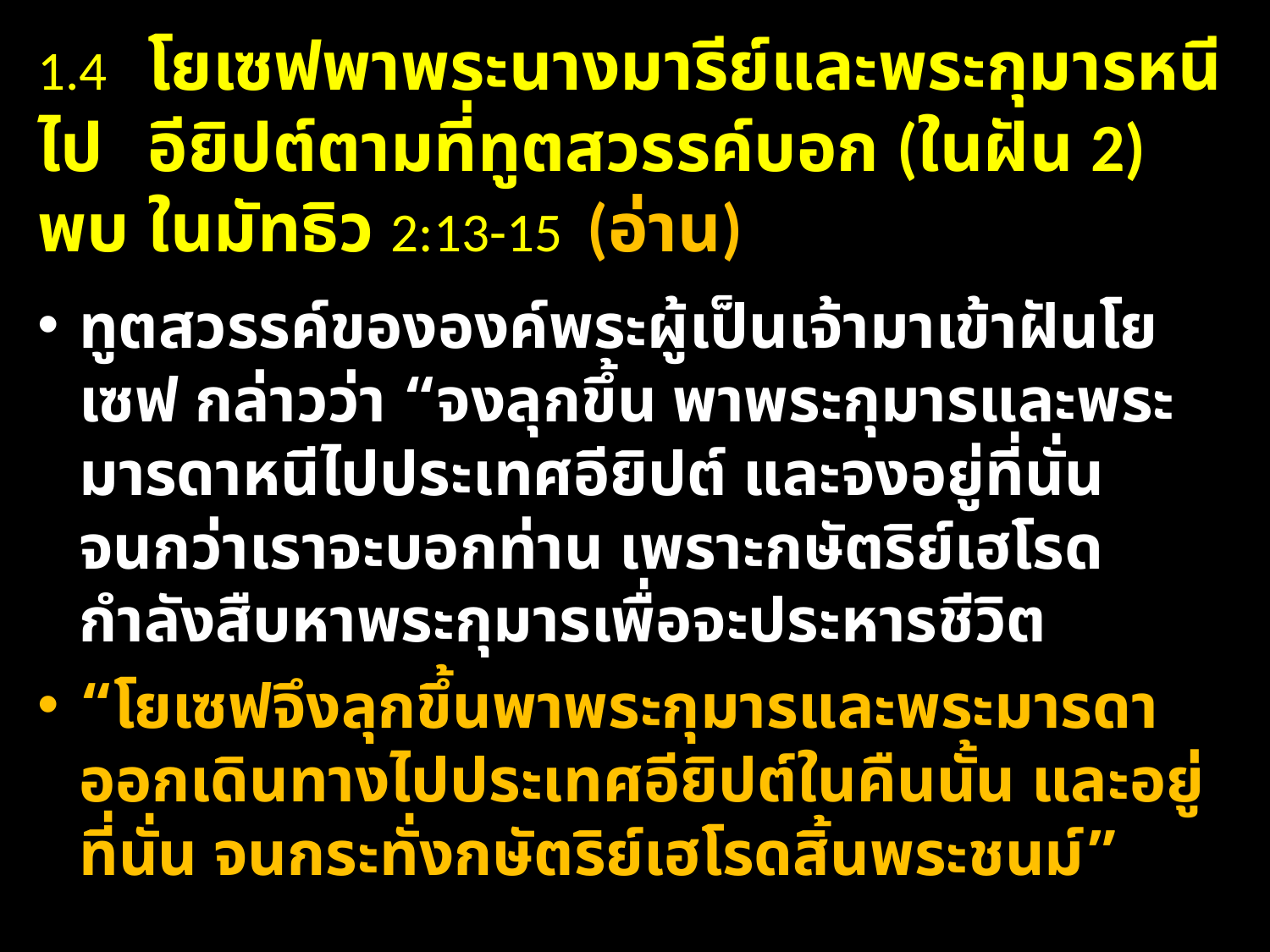

1.4 	โยเซฟพาพระนางมารีย์และพระกุมารหนีไป	อียิปต์ตามที่ทูตสวรรค์บอก (ในฝัน 2) พบ	ในมัทธิว 2:13-15  (อ่าน)
ทูต​สวรรค์​ของ​องค์​พระ​ผู้​เป็น​เจ้า​มา​เข้า​ฝัน​โย​เซฟ กล่าว​ว่า “จง​ลุก​ขึ้น พา​พระ​กุมาร​และ​พระ​มารดา​หนี​ไป​ประเทศ​อียิปต์ และ​จง​อยู่​ที่นั่น​จนกว่า​เรา​จะ​บอก​ท่าน เพราะ​กษัตริย์​เฮ​โร​ด​กำลัง​สืบหา​พระ​กุมาร​เพื่อ​จะ​ประหาร​ชีวิต
“โย​เซฟ​จึง​ลุก​ขึ้น​พา​พระ​กุมาร​และ​พระ​มารดา​ออก​เดินทาง​ไป​ประเทศ​อียิปต์​ใน​คืน​นั้น และ​อยู่​ที่นั่น จน​กระ​ทั่ง​กษัตริย์​เฮ​โร​ด​สิ้น​พระ​ชนม์”